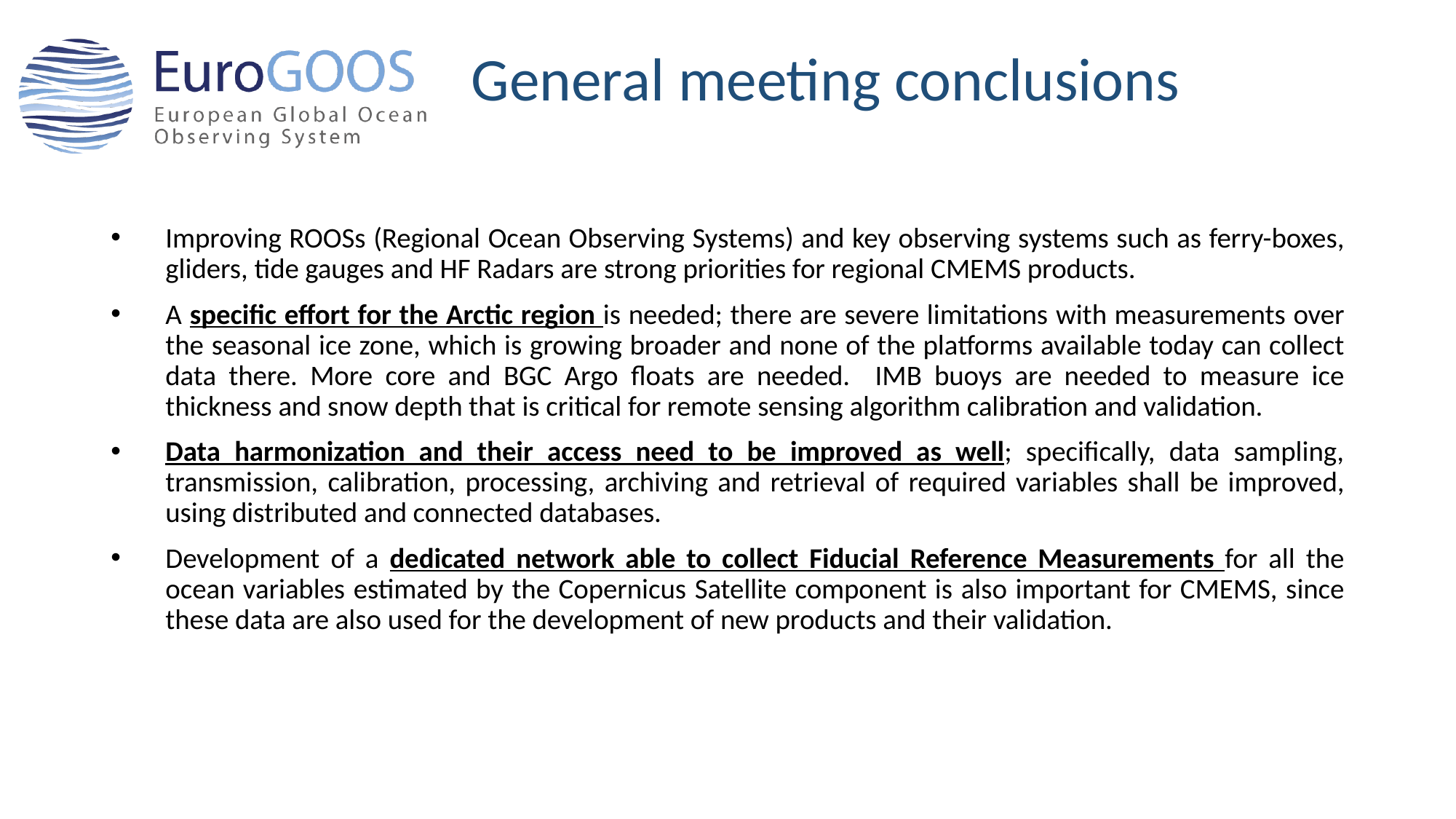

# General meeting conclusions
Improving ROOSs (Regional Ocean Observing Systems) and key observing systems such as ferry-boxes, gliders, tide gauges and HF Radars are strong priorities for regional CMEMS products.
A specific effort for the Arctic region is needed; there are severe limitations with measurements over the seasonal ice zone, which is growing broader and none of the platforms available today can collect data there. More core and BGC Argo floats are needed.  IMB buoys are needed to measure ice thickness and snow depth that is critical for remote sensing algorithm calibration and validation.
Data harmonization and their access need to be improved as well; specifically, data sampling, transmission, calibration, processing, archiving and retrieval of required variables shall be improved, using distributed and connected databases.
Development of a dedicated network able to collect Fiducial Reference Measurements for all the ocean variables estimated by the Copernicus Satellite component is also important for CMEMS, since these data are also used for the development of new products and their validation.